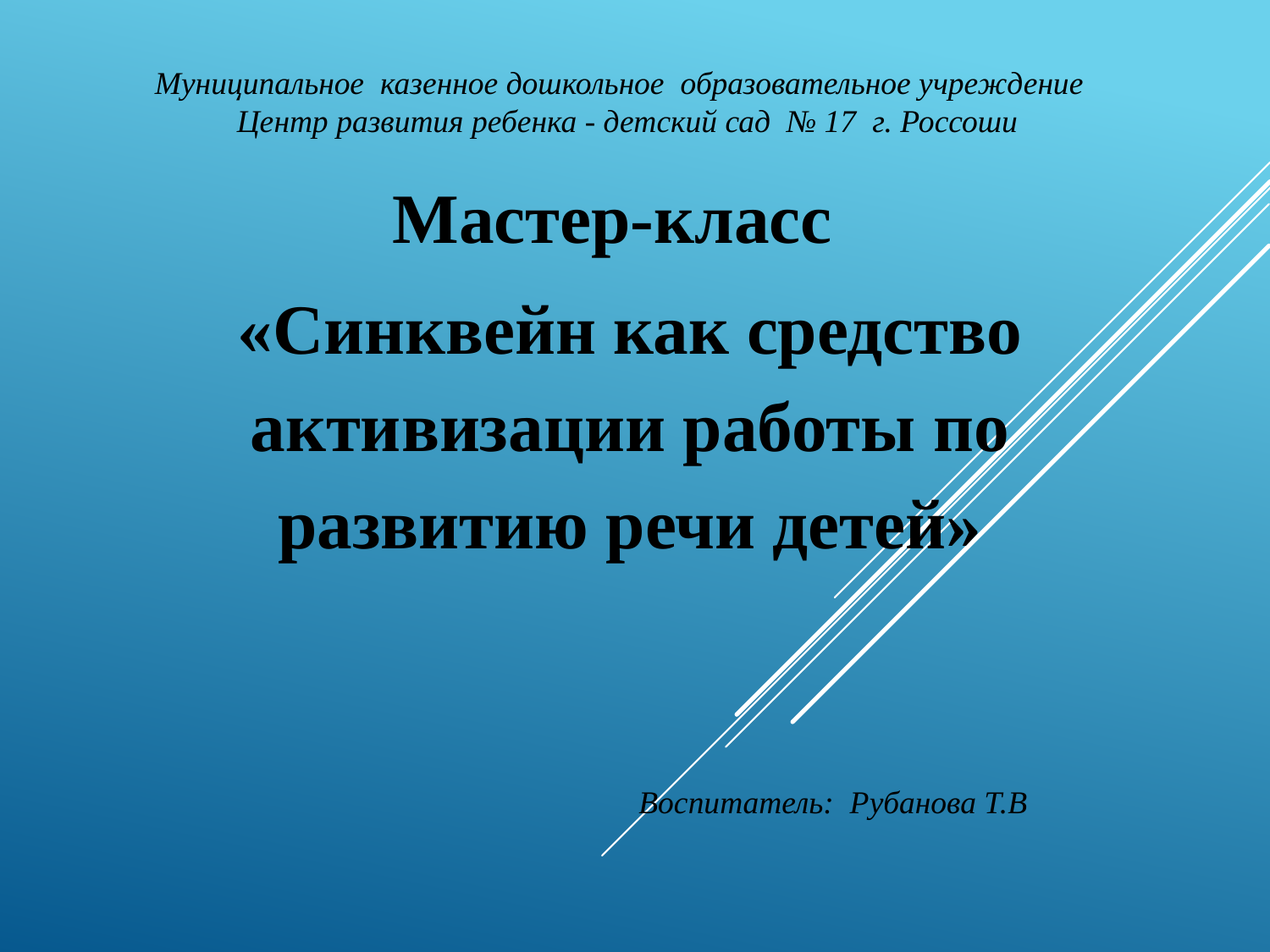

Муниципальное  казенное дошкольное  образовательное учреждение
Центр развития ребенка - детский сад  № 17  г. Россоши
Мастер-класс
«Синквейн как средство активизации работы по развитию речи детей»
Воспитатель:  Рубанова Т.В